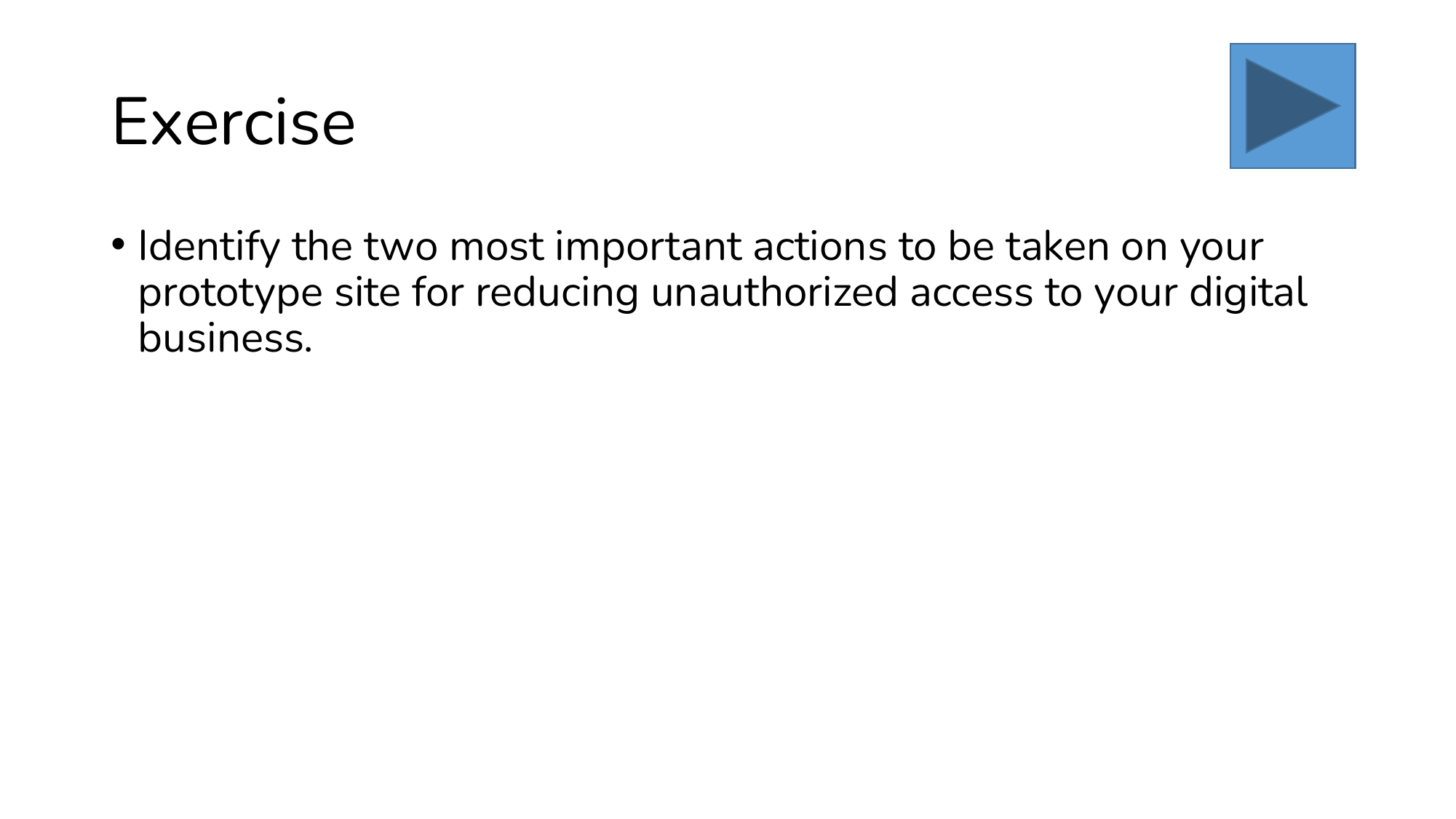

# Exercise

Identify the two most important actions to be taken on your prototype site for reducing unauthorized access to your digital business.